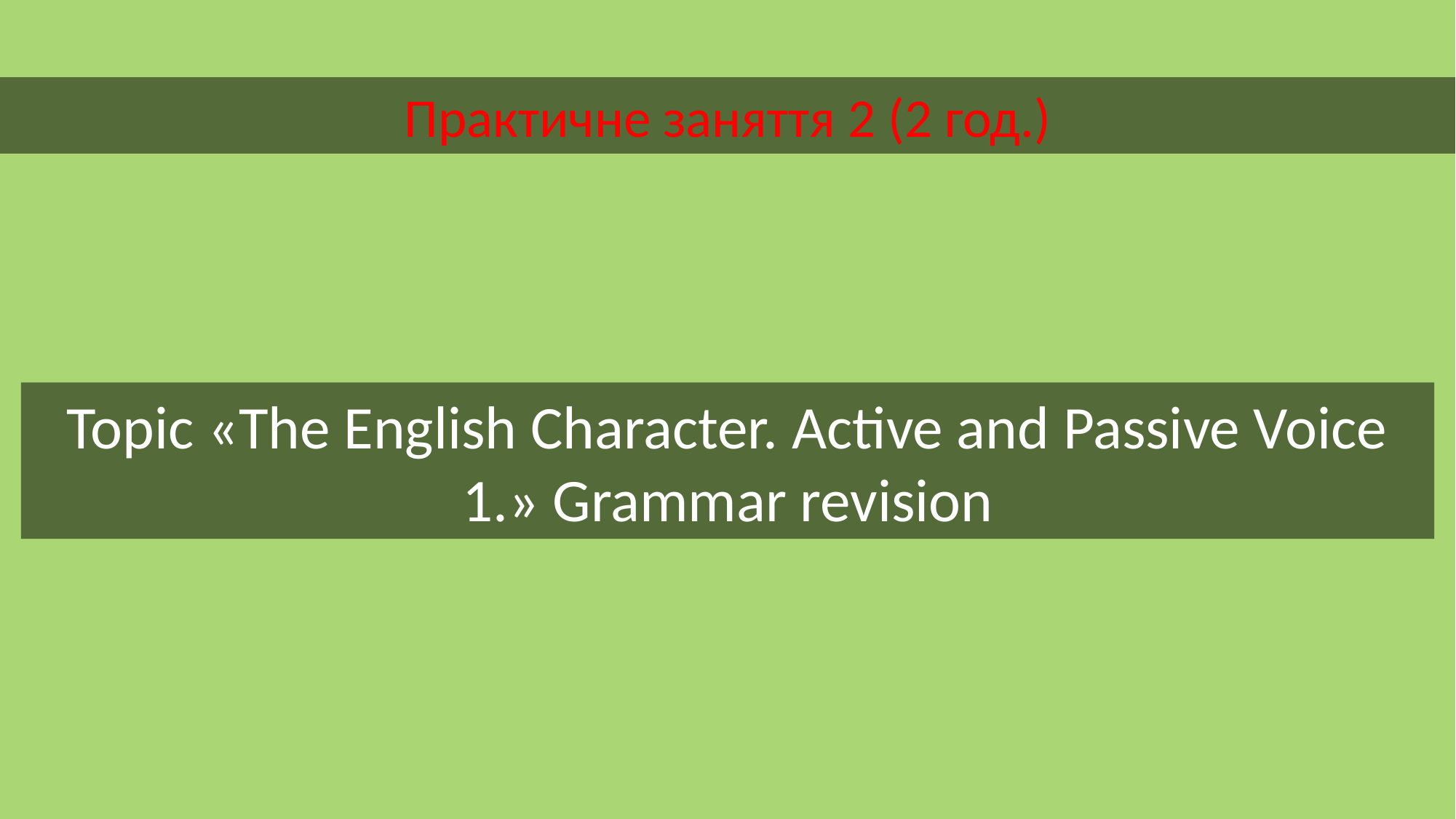

Практичне заняття 2 (2 год.)
Topic «The English Character. Active and Passive Voice 1.» Grammar revision